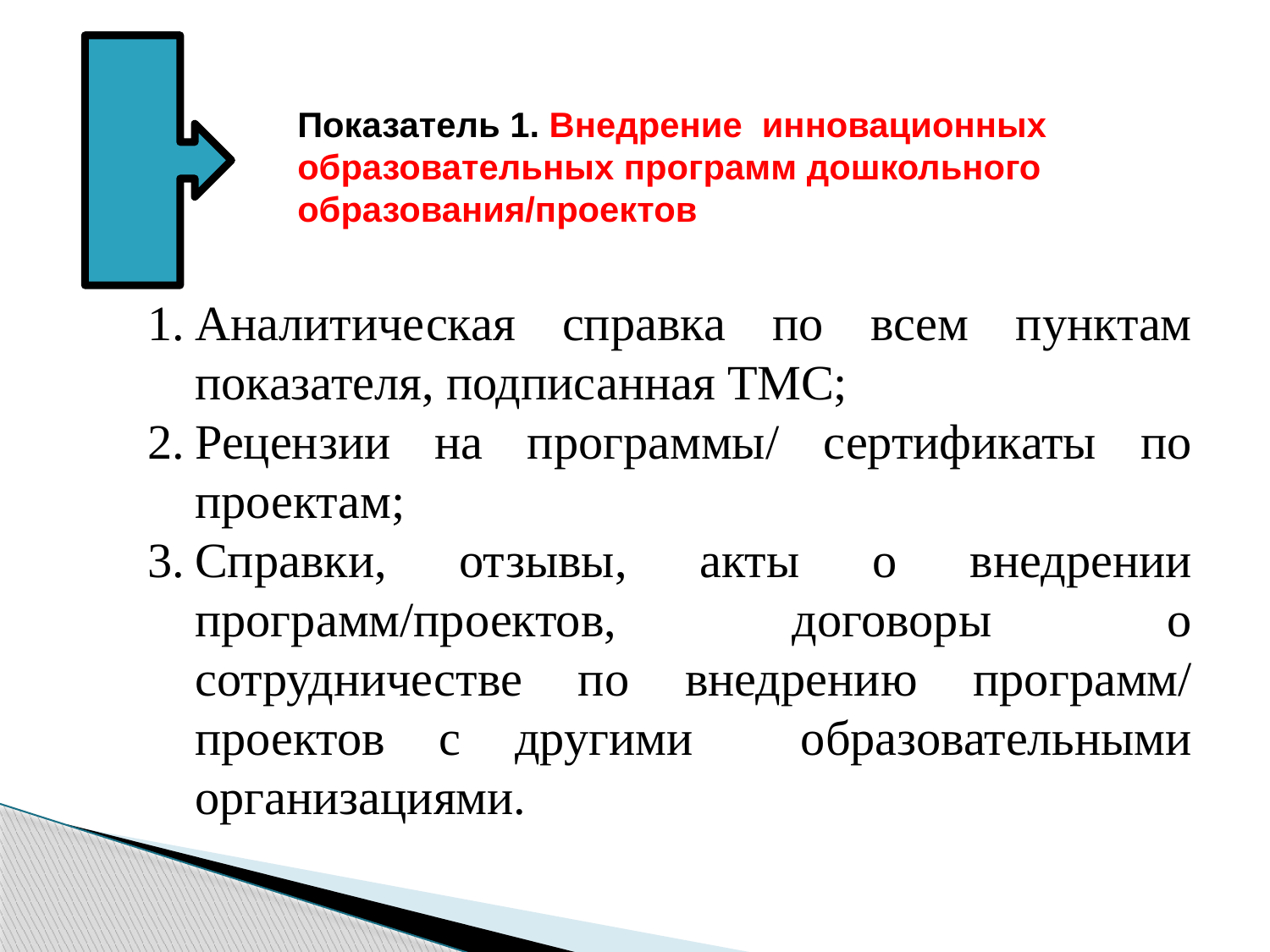

Показатель 1. Внедрение  инновационных образовательных программ дошкольного образования/проектов
Аналитическая справка по всем пунктам показателя, подписанная ТМС;
Рецензии на программы/ сертификаты по проектам;
Справки, отзывы, акты о внедрении программ/проектов, договоры о сотрудничестве по внедрению программ/ проектов с другими  образовательными организациями.